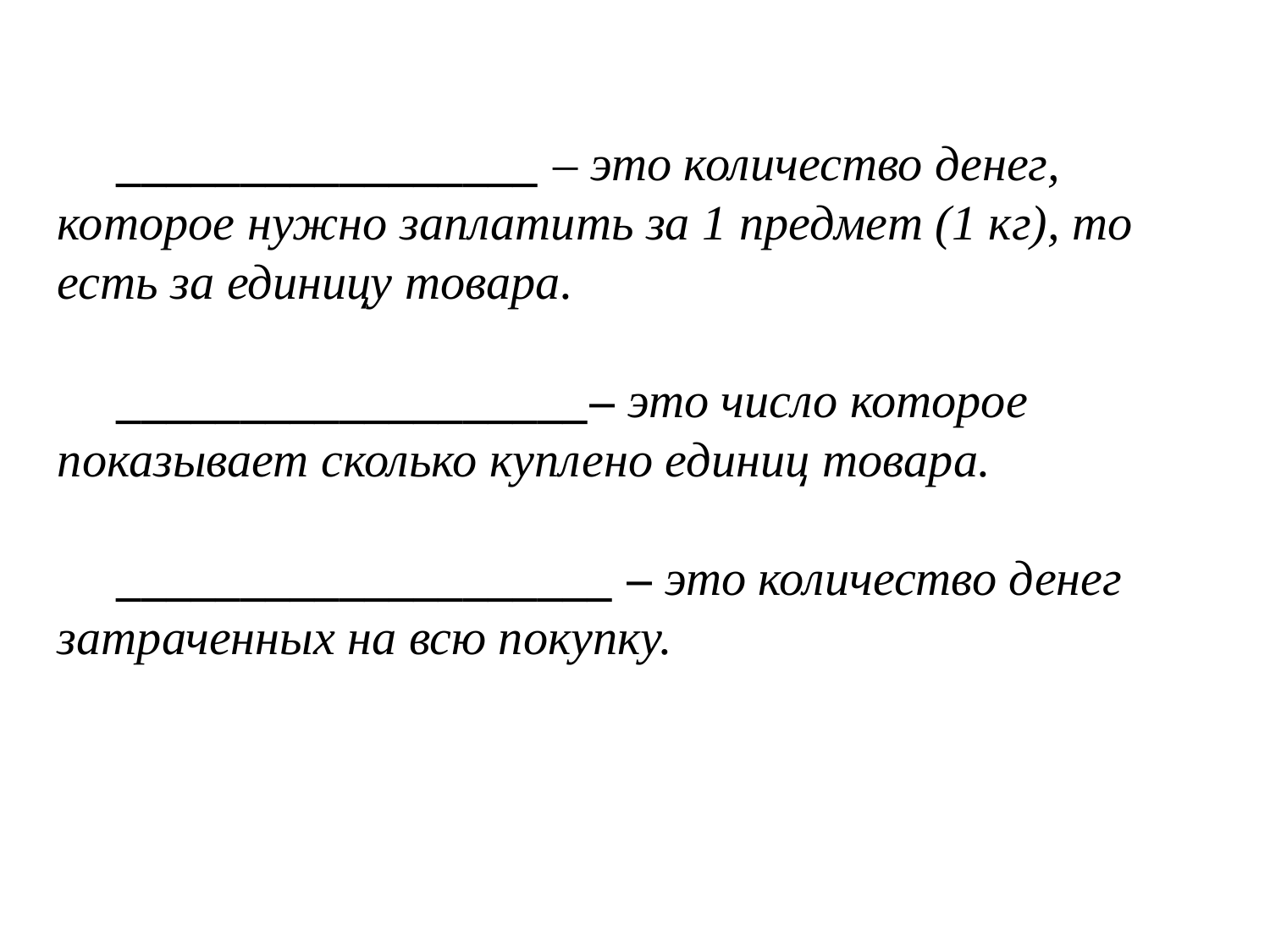

_________________ – это количество денег, которое нужно заплатить за 1 предмет (1 кг), то есть за единицу товара.

___________________– это число которое показывает сколько куплено единиц товара.

____________________ – это количество денег затраченных на всю покупку.